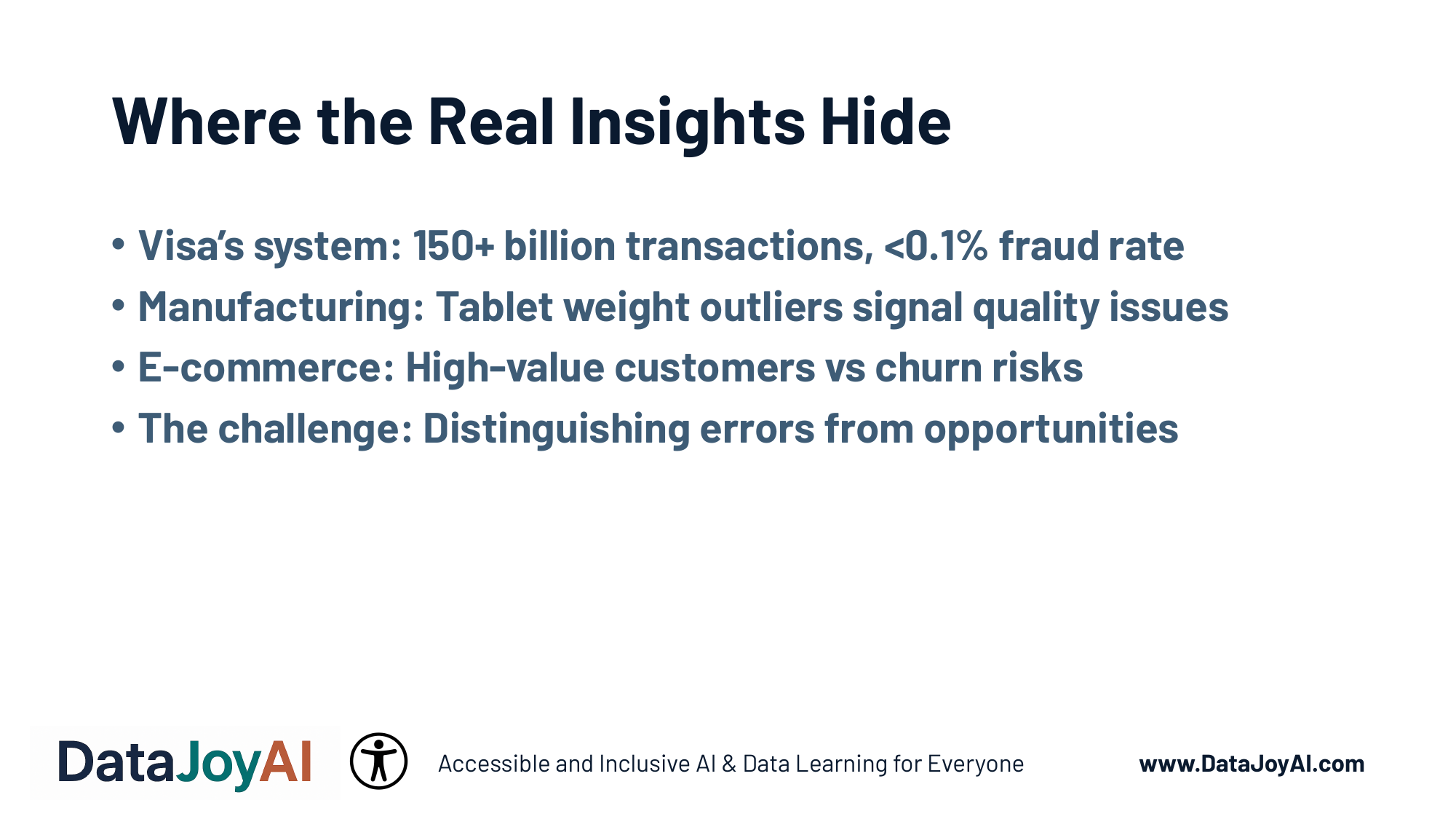

# Where the Real Insights Hide
Visa’s system: 150+ billion transactions, <0.1% fraud rate
Manufacturing: Tablet weight outliers signal quality issues
E-commerce: High-value customers vs churn risks
The challenge: Distinguishing errors from opportunities